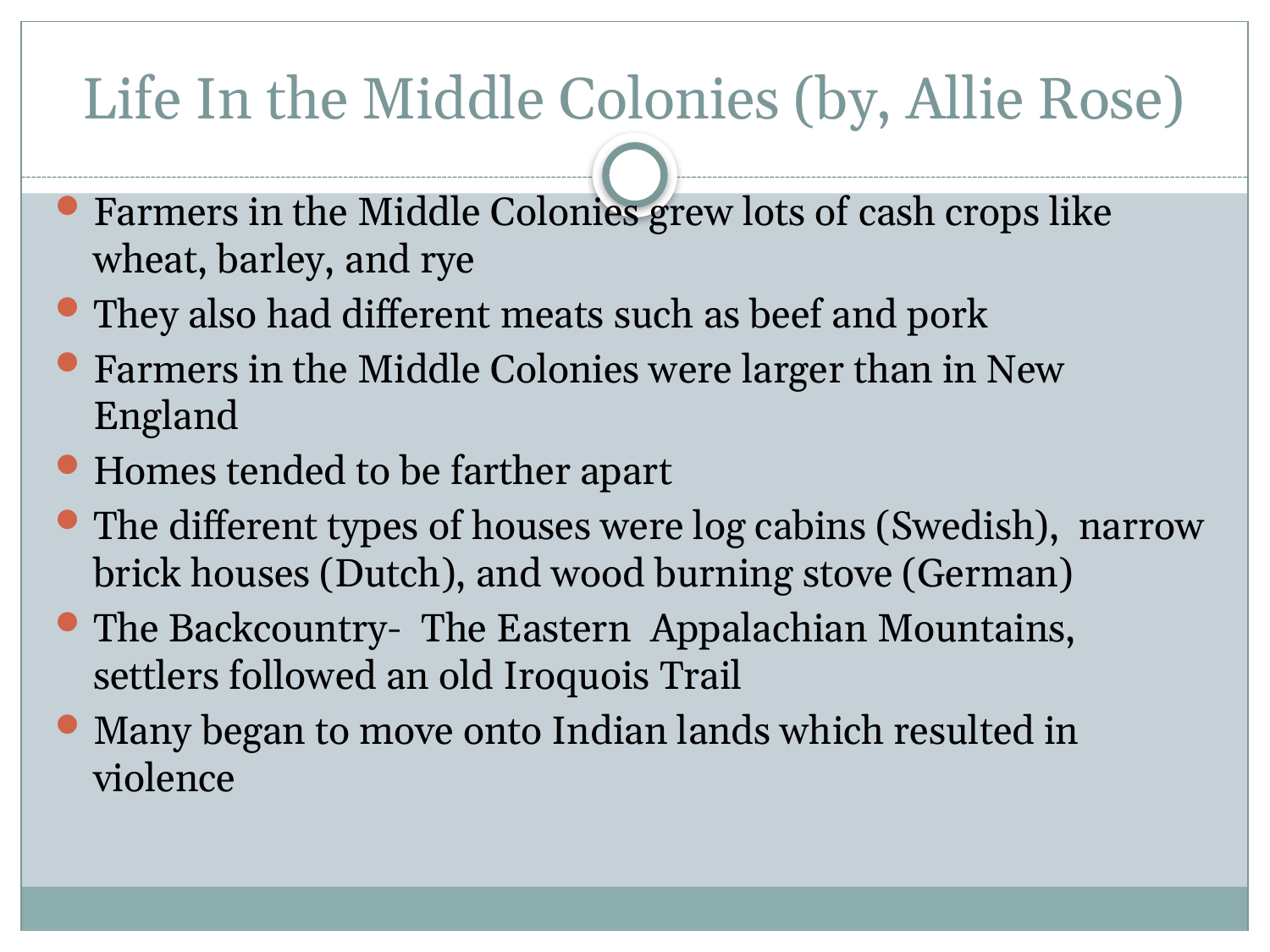

# Life In the Middle Colonies (by, Allie Rose)
Farmers in the Middle Colonies grew lots of cash crops like wheat, barley, and rye
They also had different meats such as beef and pork
Farmers in the Middle Colonies were larger than in New England
Homes tended to be farther apart
The different types of houses were log cabins (Swedish),  narrow brick houses (Dutch), and wood burning stove (German)
The Backcountry-  The Eastern  Appalachian Mountains, settlers followed an old Iroquois Trail
Many began to move onto Indian lands which resulted in violence